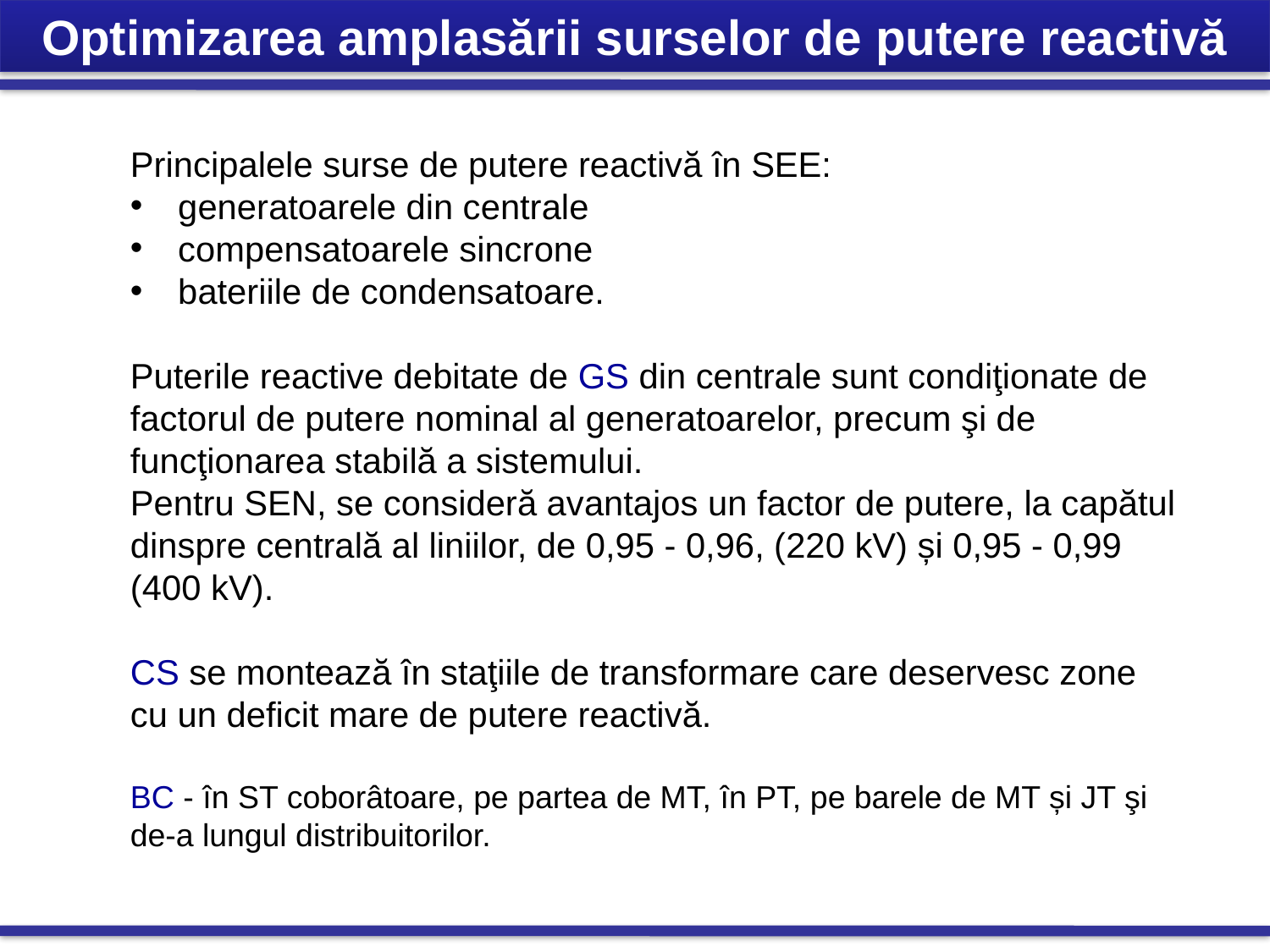

Optimizarea amplasării surselor de putere reactivă

Principalele surse de putere reactivă în SEE:
generatoarele din centrale
compensatoarele sincrone
bateriile de condensatoare.

Puterile reactive debitate de GS din centrale sunt condiţionate de factorul de putere nominal al generatoarelor, precum şi de funcţionarea stabilă a sistemului.
Pentru SEN, se consideră avantajos un factor de putere, la capătul dinspre centrală al liniilor, de 0,95 - 0,96, (220 kV) și 0,95 - 0,99 (400 kV).

CS se montează în staţiile de transformare care deservesc zone cu un deficit mare de putere reactivă.

BC - în ST coborâtoare, pe partea de MT, în PT, pe barele de MT și JT şi de-a lungul distribuitorilor.